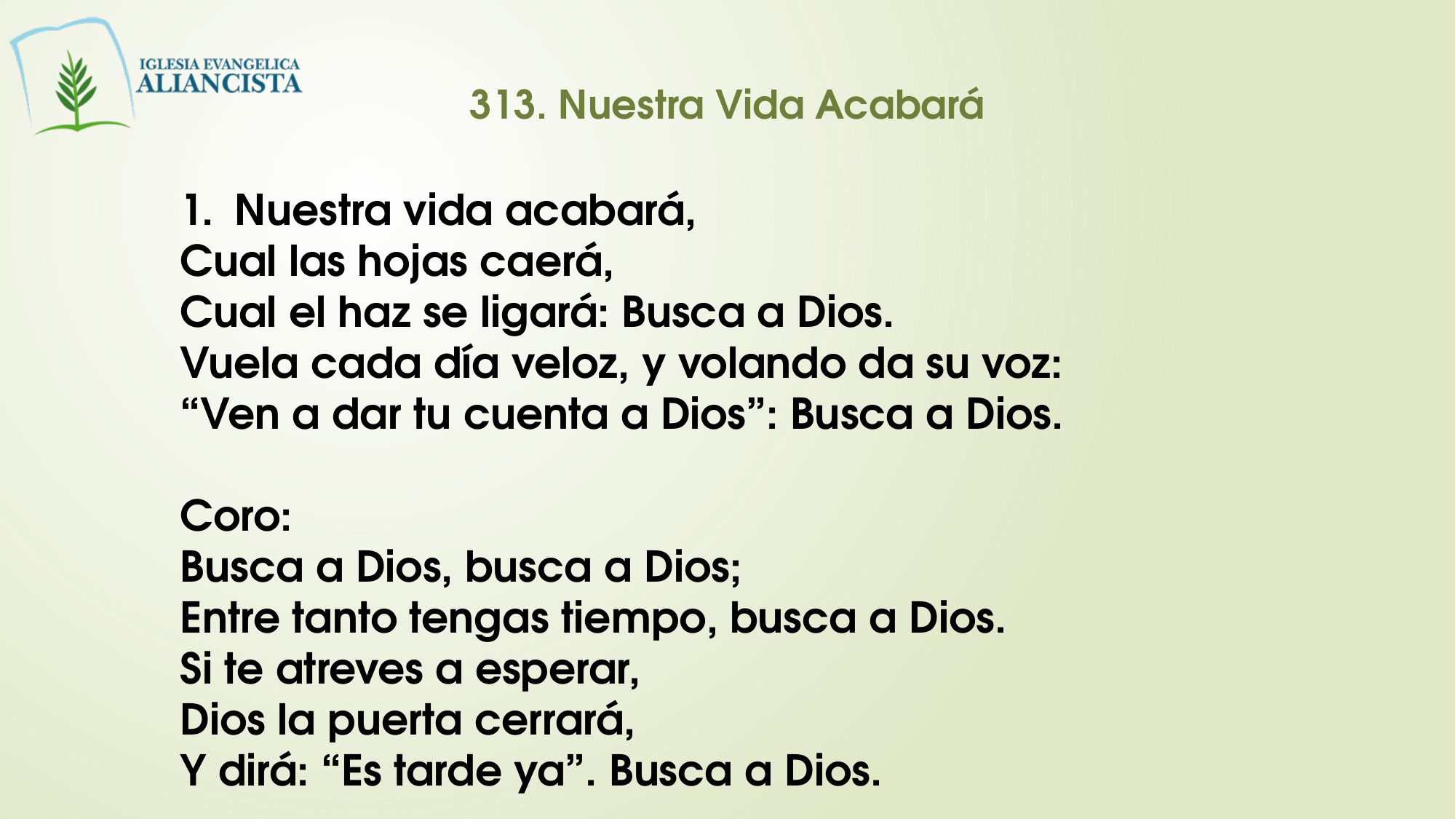

313. Nuestra Vida Acabará
Nuestra vida acabará,
Cual las hojas caerá,
Cual el haz se ligará: Busca a Dios.
Vuela cada día veloz, y volando da su voz:
“Ven a dar tu cuenta a Dios”: Busca a Dios.

Coro:
Busca a Dios, busca a Dios;
Entre tanto tengas tiempo, busca a Dios.
Si te atreves a esperar,
Dios la puerta cerrará,
Y dirá: “Es tarde ya”. Busca a Dios.